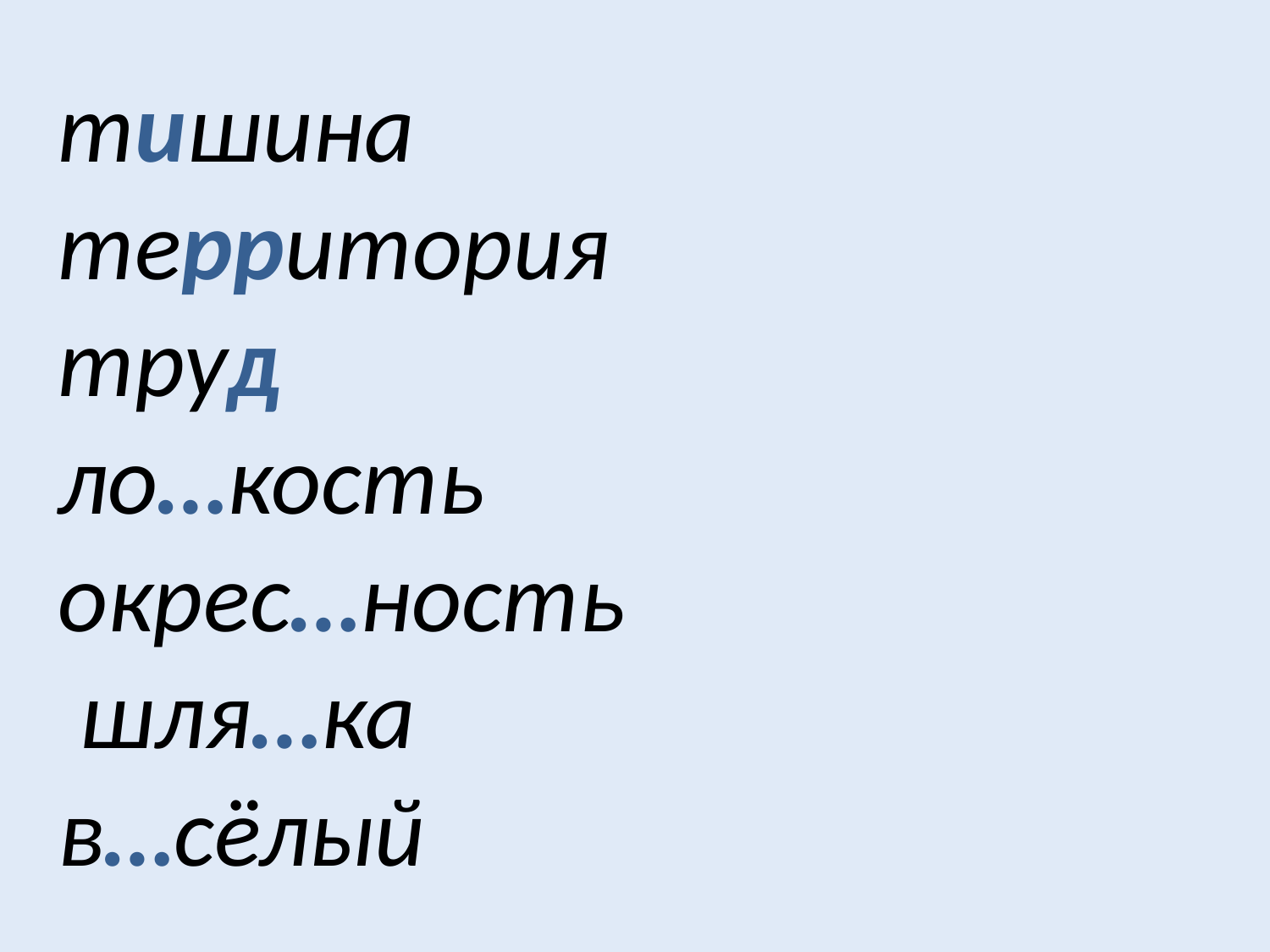

# тишина территория труд ло…кость окрес…ность шля…ка в…сёлый